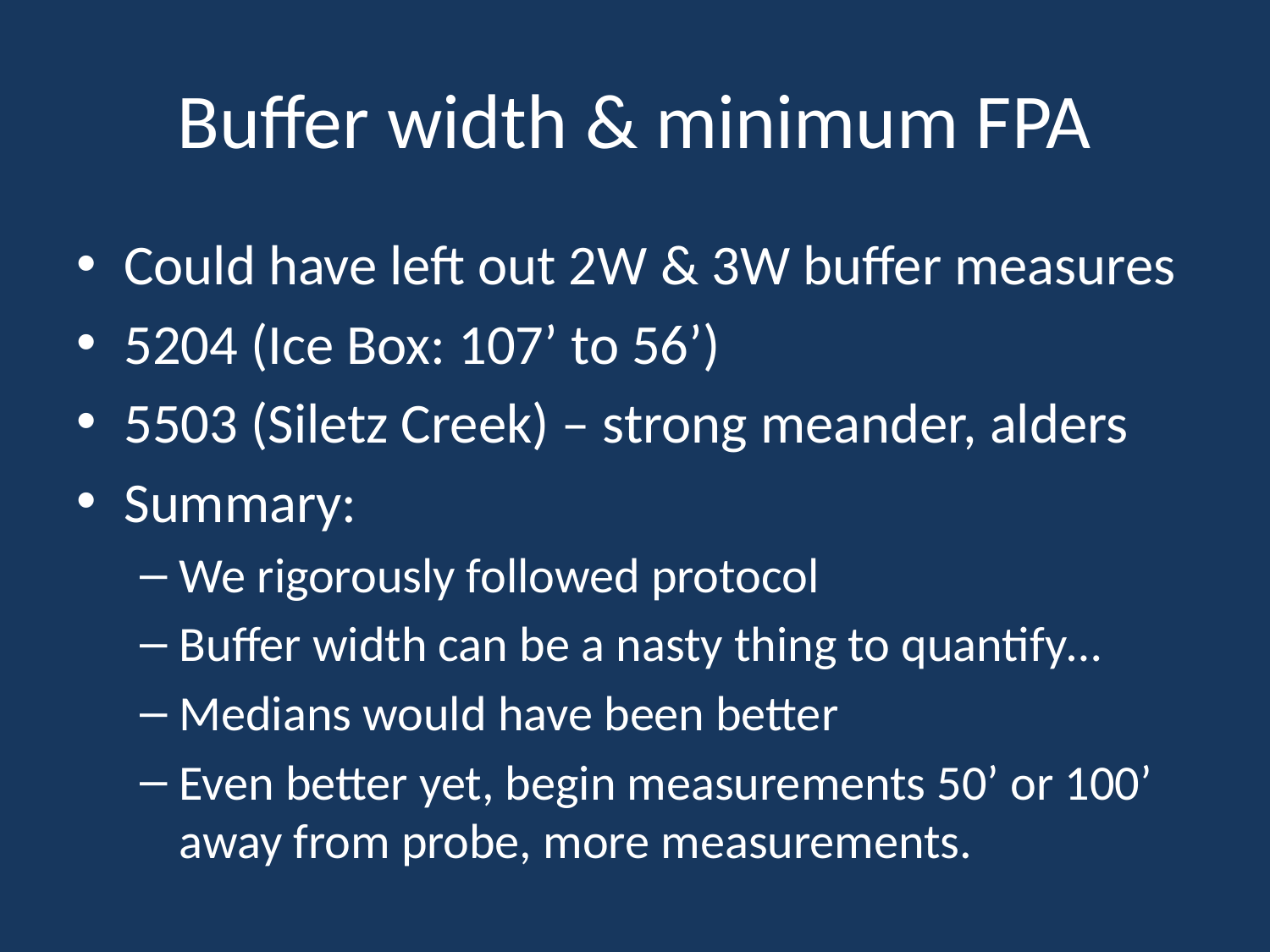

# Buffer width & minimum FPA
Could have left out 2W & 3W buffer measures
5204 (Ice Box: 107’ to 56’)
5503 (Siletz Creek) – strong meander, alders
Summary:
We rigorously followed protocol
Buffer width can be a nasty thing to quantify…
Medians would have been better
Even better yet, begin measurements 50’ or 100’ away from probe, more measurements.